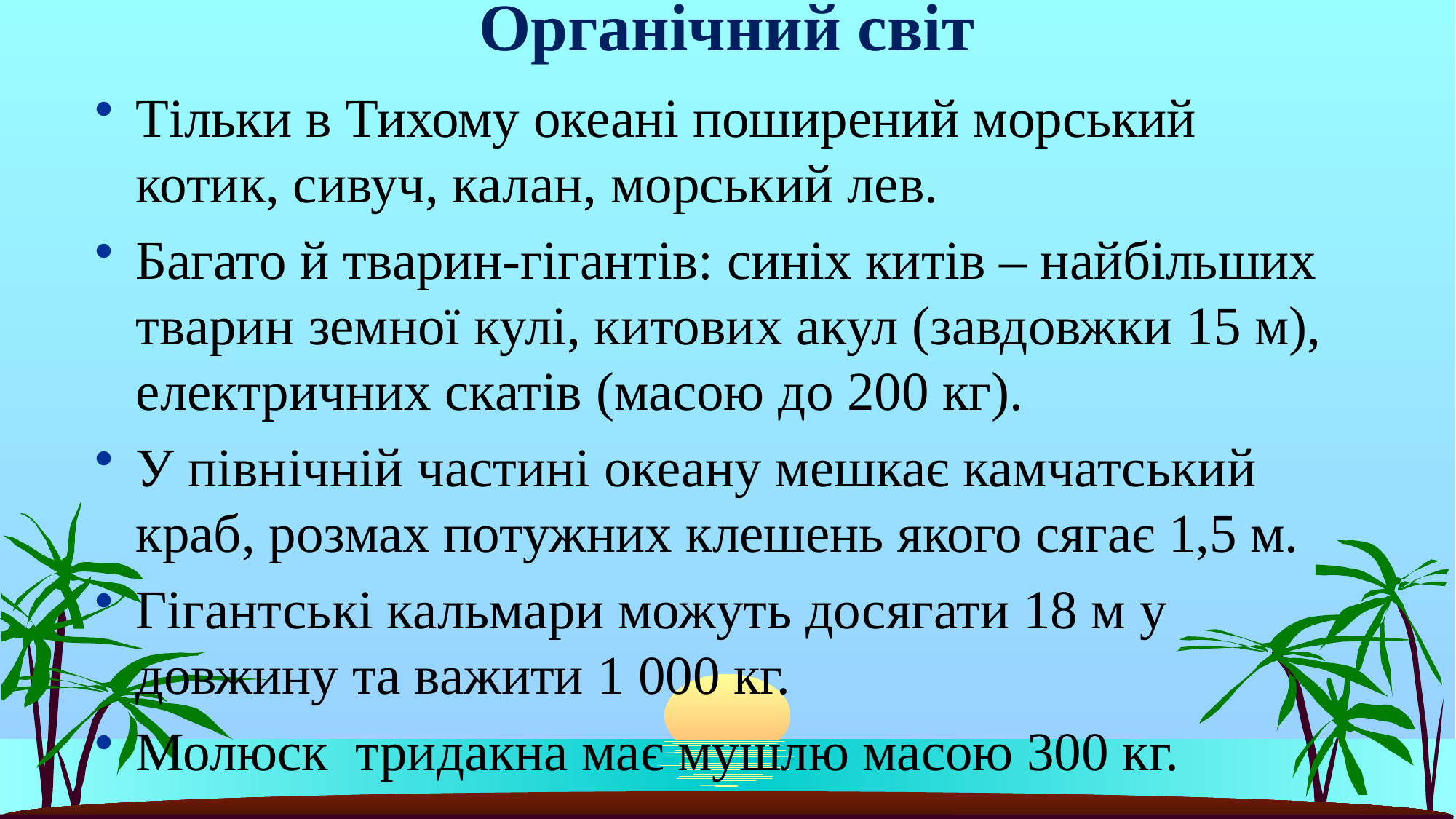

# Органічний світ
Тільки в Тихому океані поширений морський котик, сивуч, калан, морський лев.
Багато й тварин-гігантів: синіх китів – найбільших тварин земної кулі, китових акул (завдовжки 15 м), електричних скатів (масою до 200 кг).
У північній частині океану мешкає камчатський краб, розмах потужних клешень якого сягає 1,5 м.
Гігантські кальмари можуть досягати 18 м у довжину та важити 1 000 кг.
Молюск  тридакна має мушлю масою 300 кг.